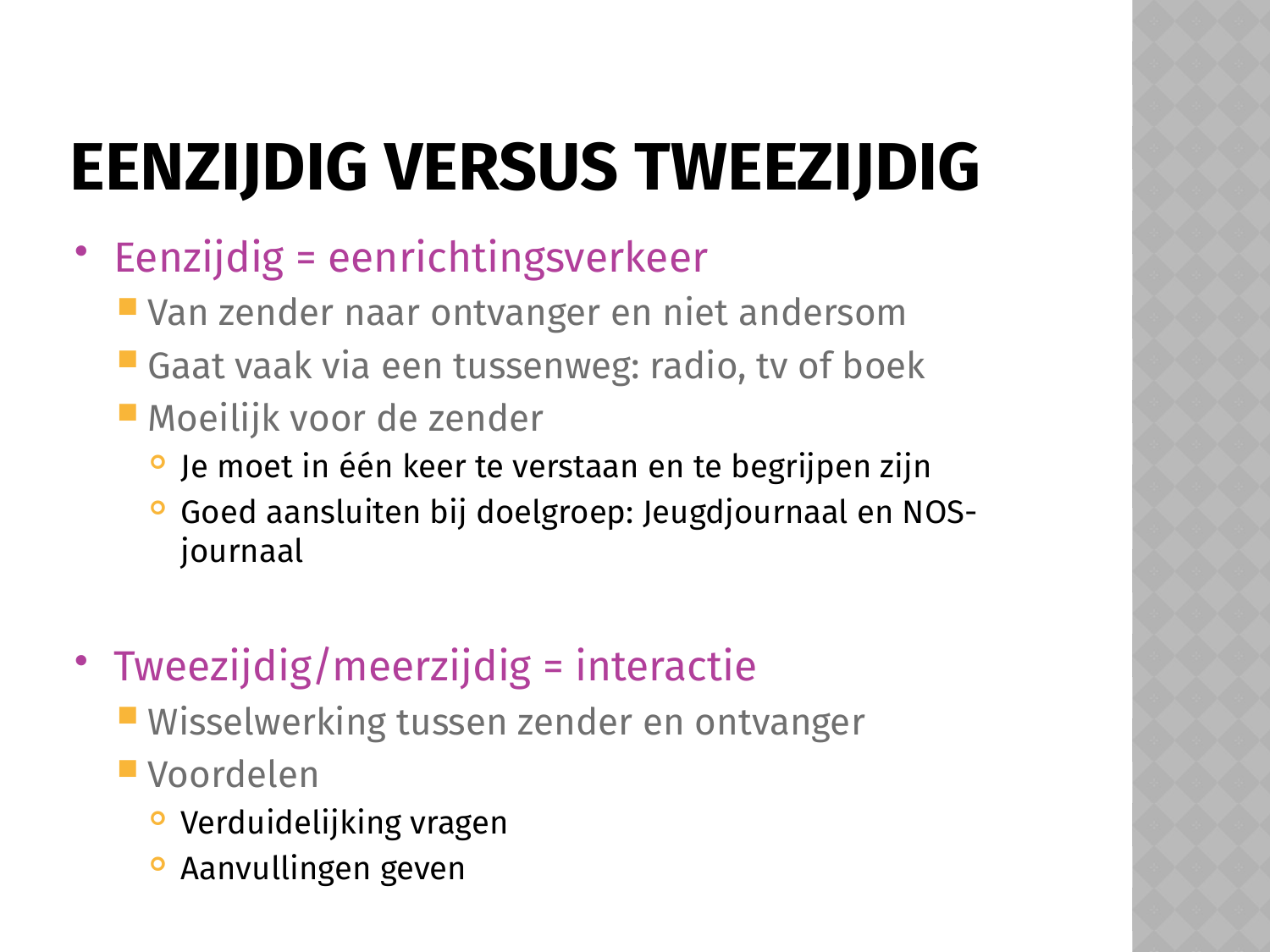

# Eenzijdig versus tweezijdig
Eenzijdig = eenrichtingsverkeer
Van zender naar ontvanger en niet andersom
Gaat vaak via een tussenweg: radio, tv of boek
Moeilijk voor de zender
Je moet in één keer te verstaan en te begrijpen zijn
Goed aansluiten bij doelgroep: Jeugdjournaal en NOS-journaal

Tweezijdig/meerzijdig = interactie
Wisselwerking tussen zender en ontvanger
Voordelen
Verduidelijking vragen
Aanvullingen geven